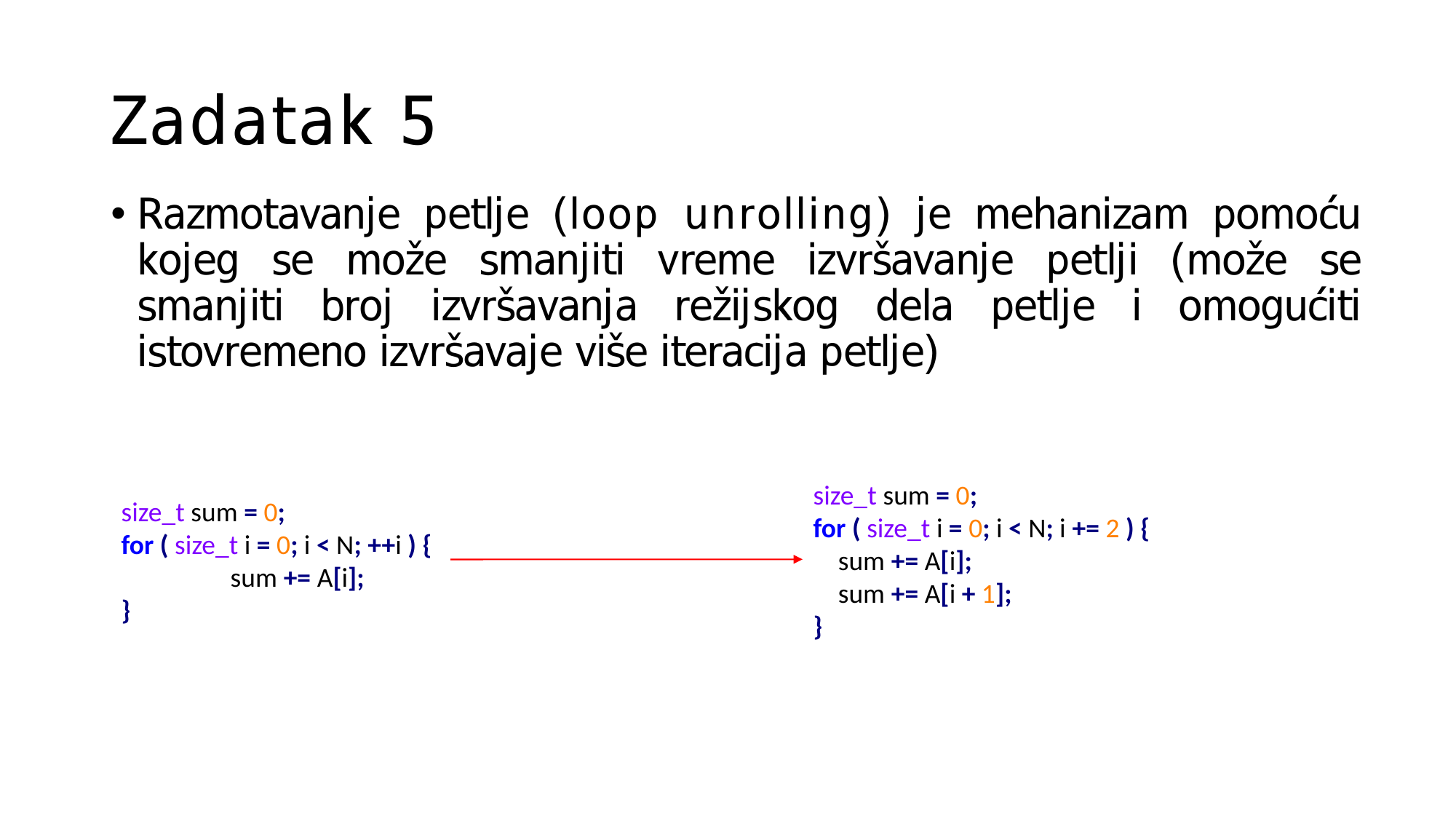

# Zadatak 5
Razmotavanje petlje (loop unrolling) je mehanizam pomoću kojeg se može smanjiti vreme izvršavanje petlji (može se smanjiti broj izvršavanja režijskog dela petlje i omogućiti istovremeno izvršavaje više iteracija petlje)

size_t sum = 0;
for ( size_t i = 0; i < N; i += 2 ) {
    sum += A[i];
    sum += A[i + 1];
}
size_t sum = 0;
for ( size_t i = 0; i < N; ++i ) {
	sum += A[i];
}